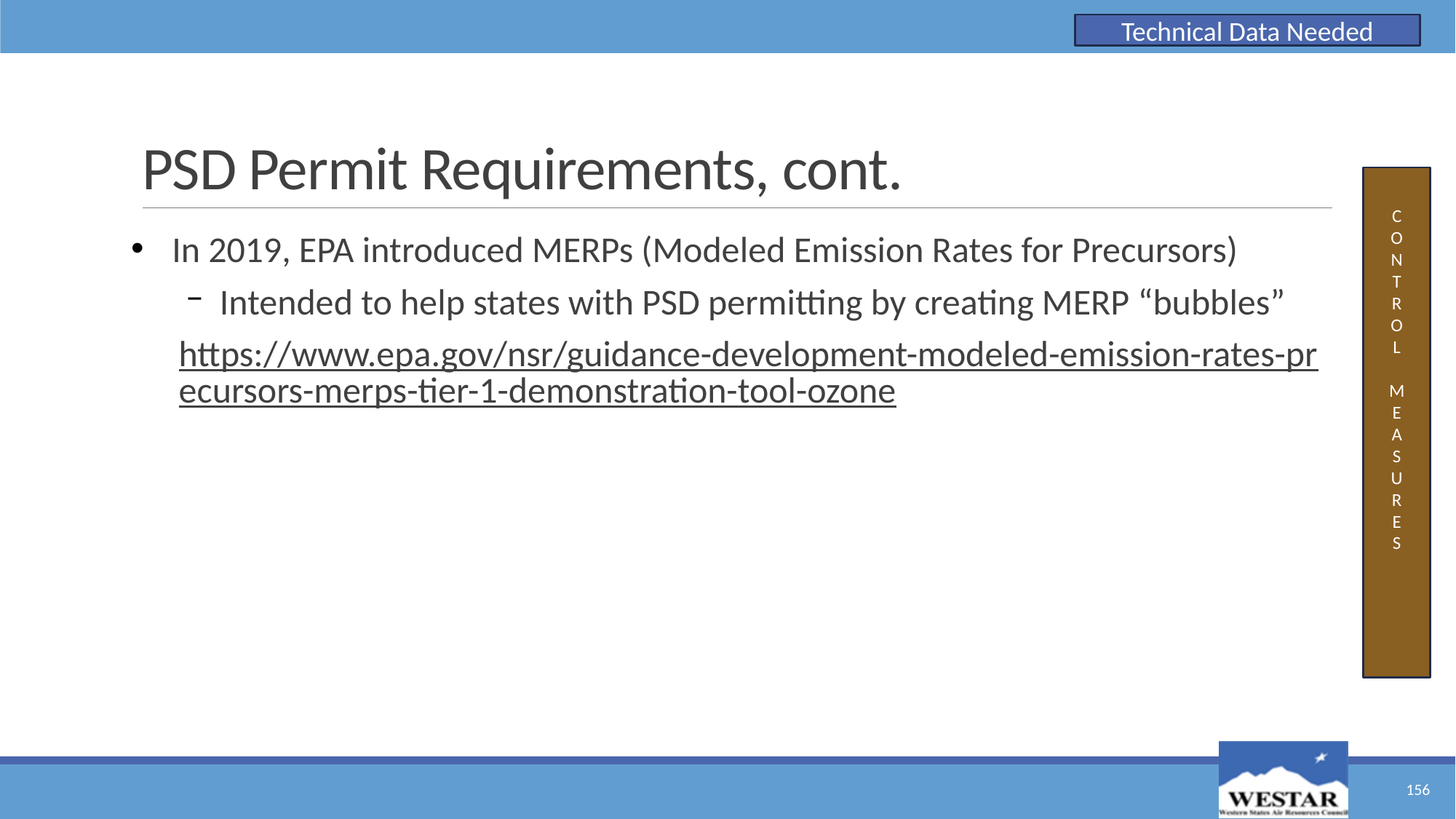

Technical Data Needed
# PSD Permit Requirements, cont.
C
O
N
T
R
O
L

M
E
A
S
U
R
E
S

In 2019, EPA introduced MERPs (Modeled Emission Rates for Precursors)
Intended to help states with PSD permitting by creating MERP “bubbles”
https://www.epa.gov/nsr/guidance-development-modeled-emission-rates-precursors-merps-tier-1-demonstration-tool-ozone

156